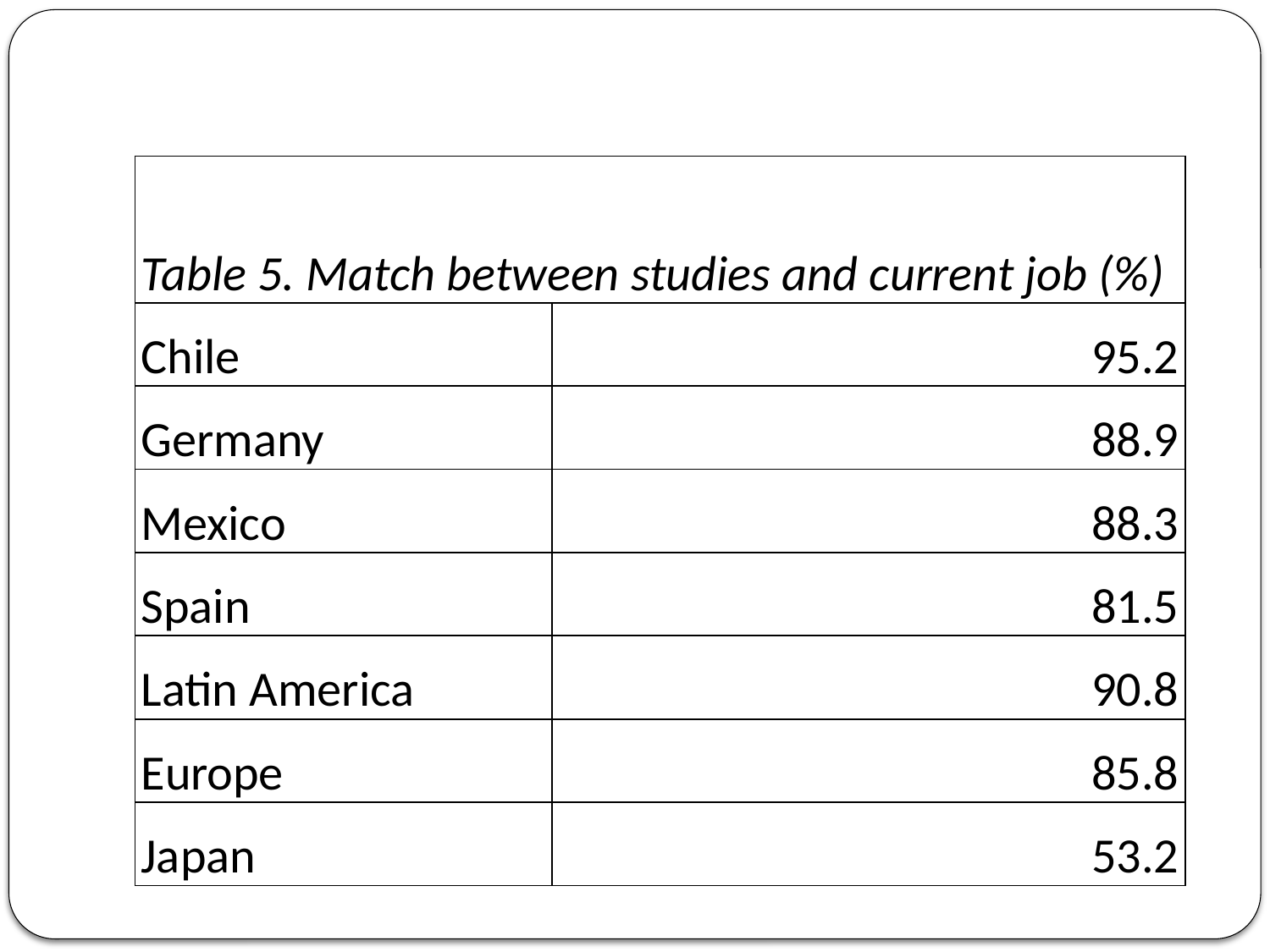

| Table 5. Match between studies and current job (%) |  |
| --- | --- |
| Chile | 95.2 |
| Germany | 88.9 |
| Mexico | 88.3 |
| Spain | 81.5 |
| Latin America | 90.8 |
| Europe | 85.8 |
| Japan | 53.2 |